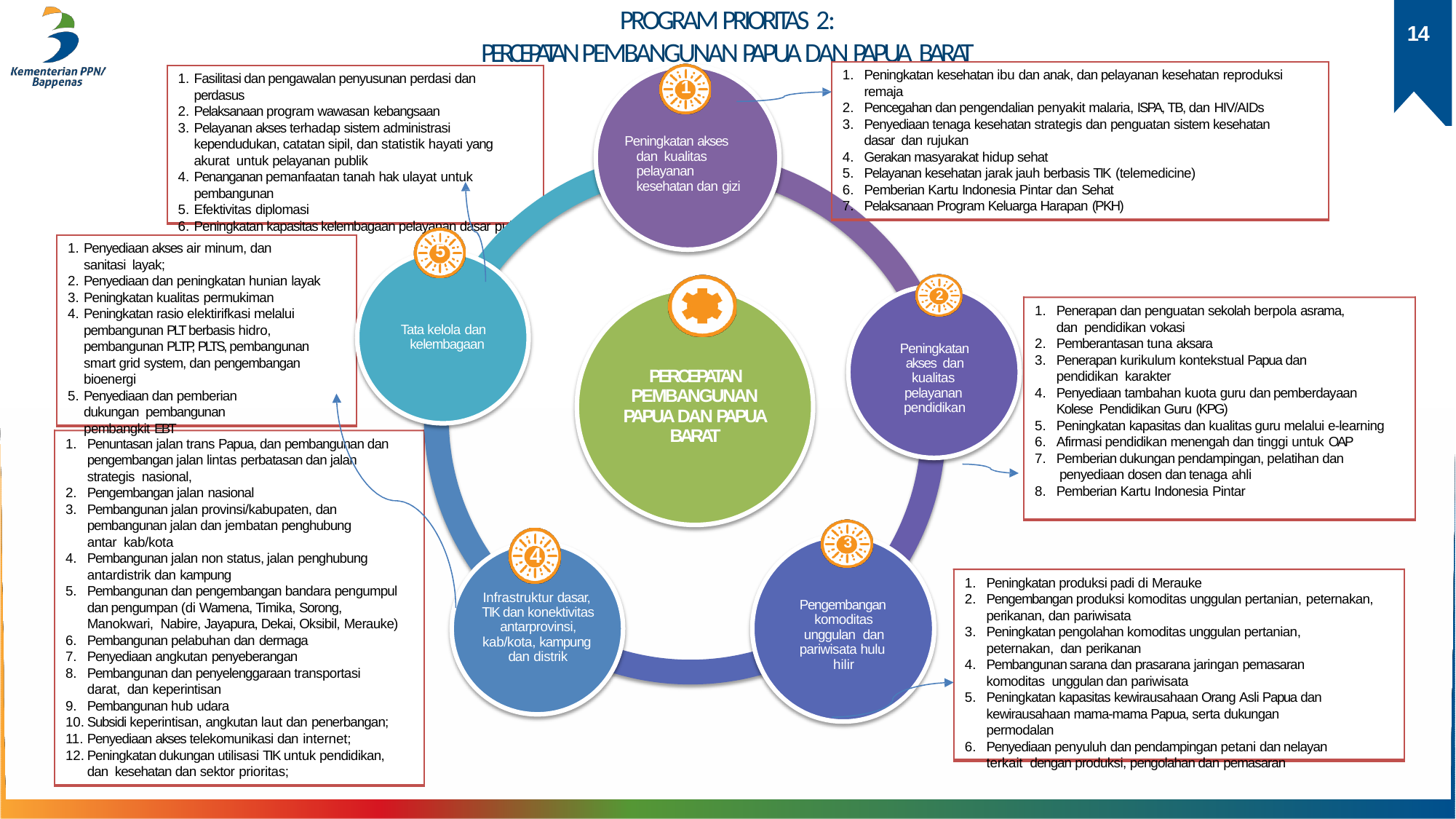

# PROGRAM PRIORITAS 2:
PERCEPATAN PEMBANGUNAN PAPUA DAN PAPUA BARAT

14

Peningkatan kesehatan ibu dan anak, dan pelayanan kesehatan reproduksi
remaja
Pencegahan dan pengendalian penyakit malaria, ISPA, TB, dan HIV/AIDs
Penyediaan tenaga kesehatan strategis dan penguatan sistem kesehatan dasar  dan rujukan
Gerakan masyarakat hidup sehat
Pelayanan kesehatan jarak jauh berbasis TIK (telemedicine)
Pemberian Kartu Indonesia Pintar dan Sehat
Pelaksanaan Program Keluarga Harapan (PKH)

Fasilitasi dan pengawalan penyusunan perdasi dan perdasus
Pelaksanaan program wawasan kebangsaan
Pelayanan akses terhadap sistem administrasi  kependudukan, catatan sipil, dan statistik hayati yang akurat  untuk pelayanan publik
Penanganan pemanfaatan tanah hak ulayat untuk
pembangunan
Efektivitas diplomasi
Peningkatan kapasitas kelembagaan pelayanan dasar publik
1

Peningkatan akses dan  kualitas pelayanan  kesehatan dan gizi

5
Penyediaan akses air minum, dan sanitasi  layak;
Penyediaan dan peningkatan hunian layak
Peningkatan kualitas permukiman
Peningkatan rasio elektirifkasi melalui  pembangunan PLT berbasis hidro,  pembangunan PLTP, PLTS, pembangunan  smart grid system, dan pengembangan  bioenergi
Penyediaan dan pemberian dukungan  pembangunan pembangkit EBT

2

Penerapan dan penguatan sekolah berpola asrama, dan  pendidikan vokasi
Pemberantasan tuna aksara
Penerapan kurikulum kontekstual Papua dan pendidikan  karakter
Penyediaan tambahan kuota guru dan pemberdayaan Kolese  Pendidikan Guru (KPG)
Peningkatan kapasitas dan kualitas guru melalui e-learning
Afirmasi pendidikan menengah dan tinggi untuk OAP
Pemberian dukungan pendampingan, pelatihan dan  penyediaan dosen dan tenaga ahli
Pemberian Kartu Indonesia Pintar
Tata kelola dan  kelembagaan

Peningkatan akses  dan kualitas  pelayanan  pendidikan
PERCEPATAN  PEMBANGUNAN  PAPUA DAN PAPUA  BARAT

2

Penuntasan jalan trans Papua, dan pembangunan dan  pengembangan jalan lintas perbatasan dan jalan strategis  nasional,
Pengembangan jalan nasional
Pembangunan jalan provinsi/kabupaten, dan  pembangunan jalan dan jembatan penghubung antar  kab/kota
Pembangunan jalan non status, jalan penghubung
antardistrik dan kampung
Pembangunan dan pengembangan bandara pengumpul  dan pengumpan (di Wamena, Timika, Sorong, Manokwari,  Nabire, Jayapura, Dekai, Oksibil, Merauke)
Pembangunan pelabuhan dan dermaga
Penyediaan angkutan penyeberangan
Pembangunan dan penyelenggaraan transportasi darat,  dan keperintisan
Pembangunan hub udara
Subsidi keperintisan, angkutan laut dan penerbangan;
Penyediaan akses telekomunikasi dan internet;
Peningkatan dukungan utilisasi TIK untuk pendidikan, dan  kesehatan dan sektor prioritas;

3

4

Peningkatan produksi padi di Merauke
Pengembangan produksi komoditas unggulan pertanian, peternakan,
perikanan, dan pariwisata
Peningkatan pengolahan komoditas unggulan pertanian, peternakan,  dan perikanan
Pembangunan sarana dan prasarana jaringan pemasaran komoditas  unggulan dan pariwisata
Peningkatan kapasitas kewirausahaan Orang Asli Papua dan  kewirausahaan mama-mama Papua, serta dukungan permodalan
Penyediaan penyuluh dan pendampingan petani dan nelayan terkait  dengan produksi, pengolahan dan pemasaran

Infrastruktur dasar,  TIK dan konektivitas  antarprovinsi,  kab/kota, kampung  dan distrik
Pengembangan  komoditas unggulan  dan pariwisata hulu  hilir